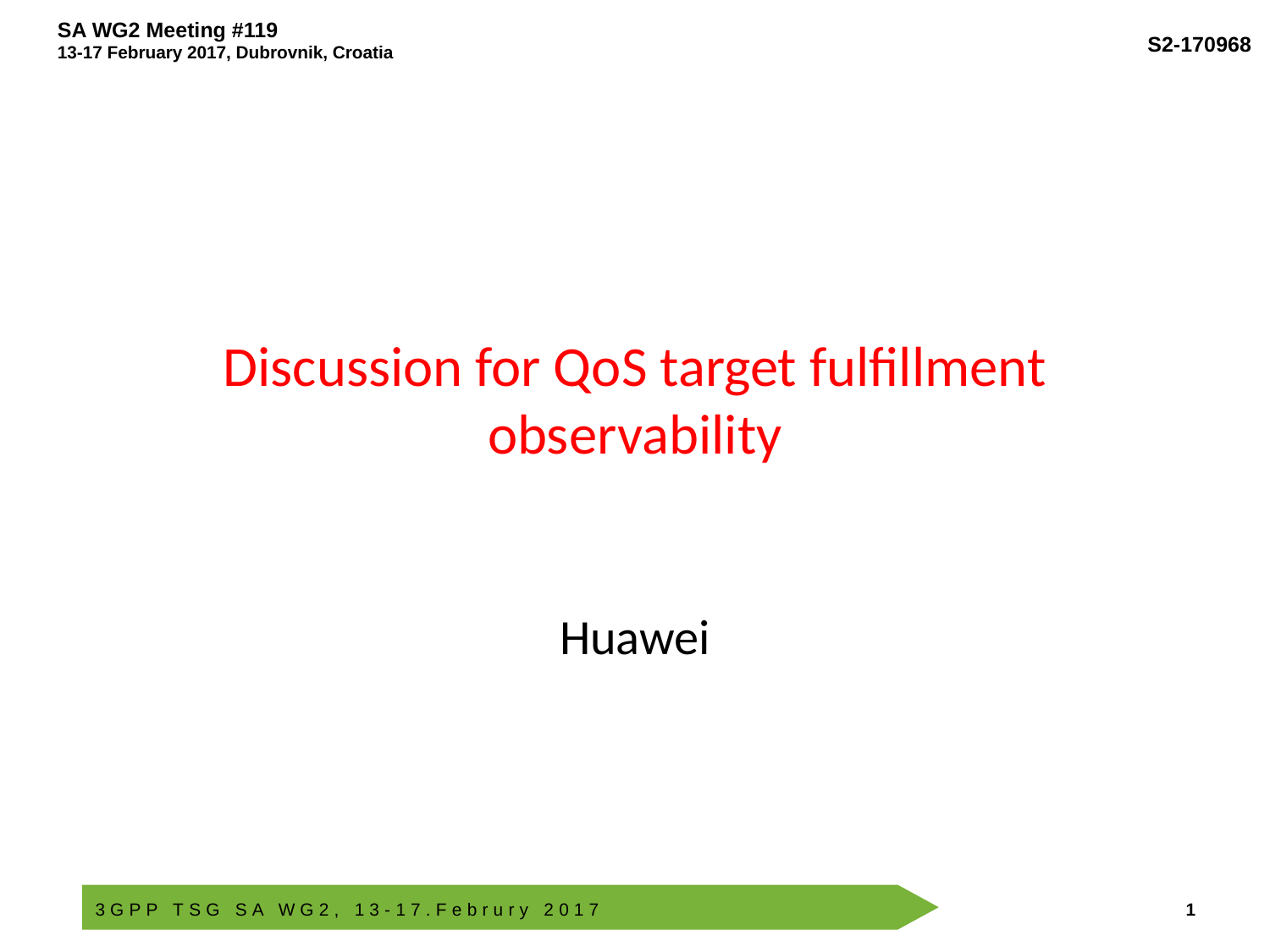

# Discussion for QoS target fulfillment observability
Huawei